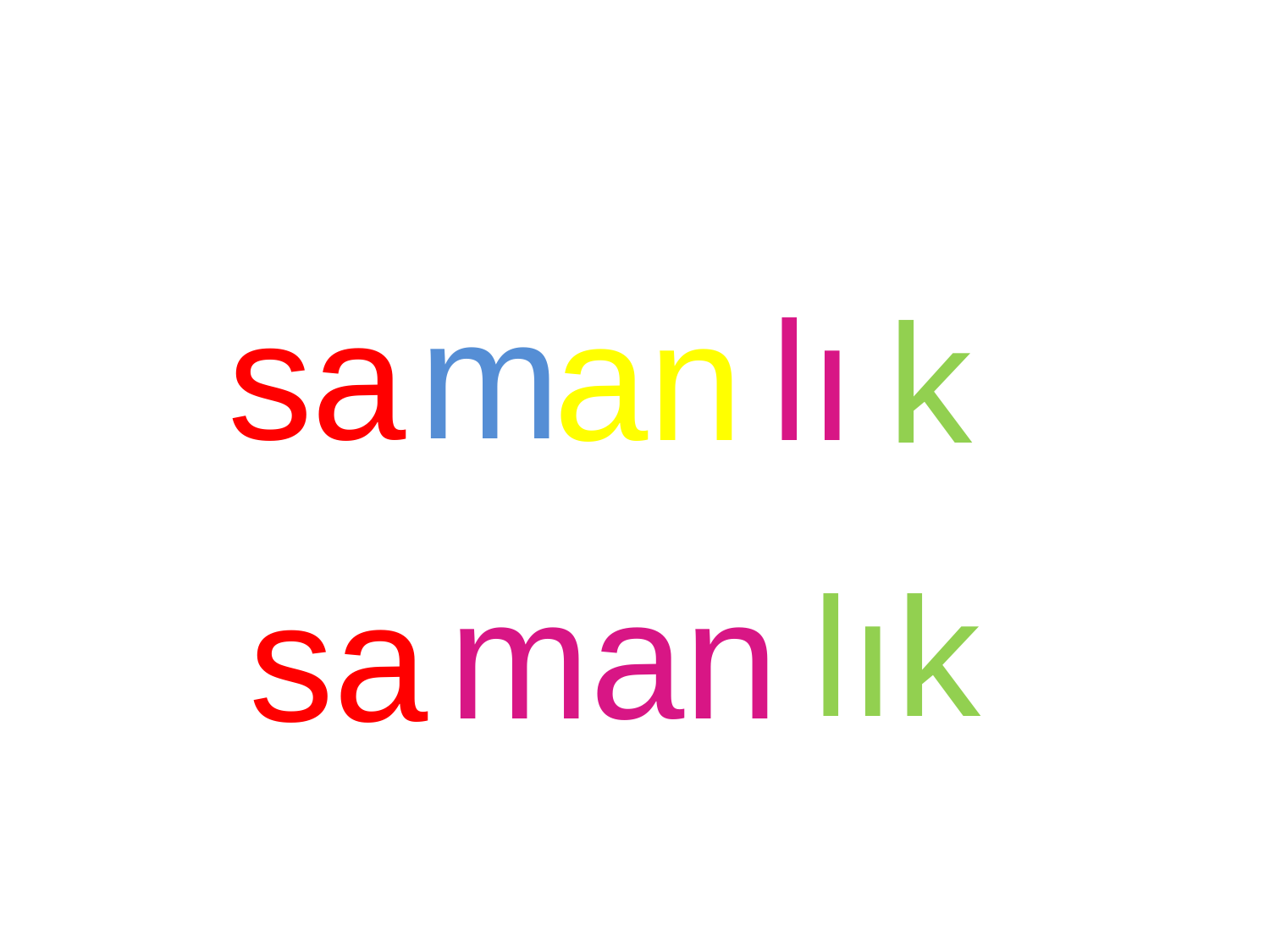

m
sa
an
lı
k
lık
man
sa